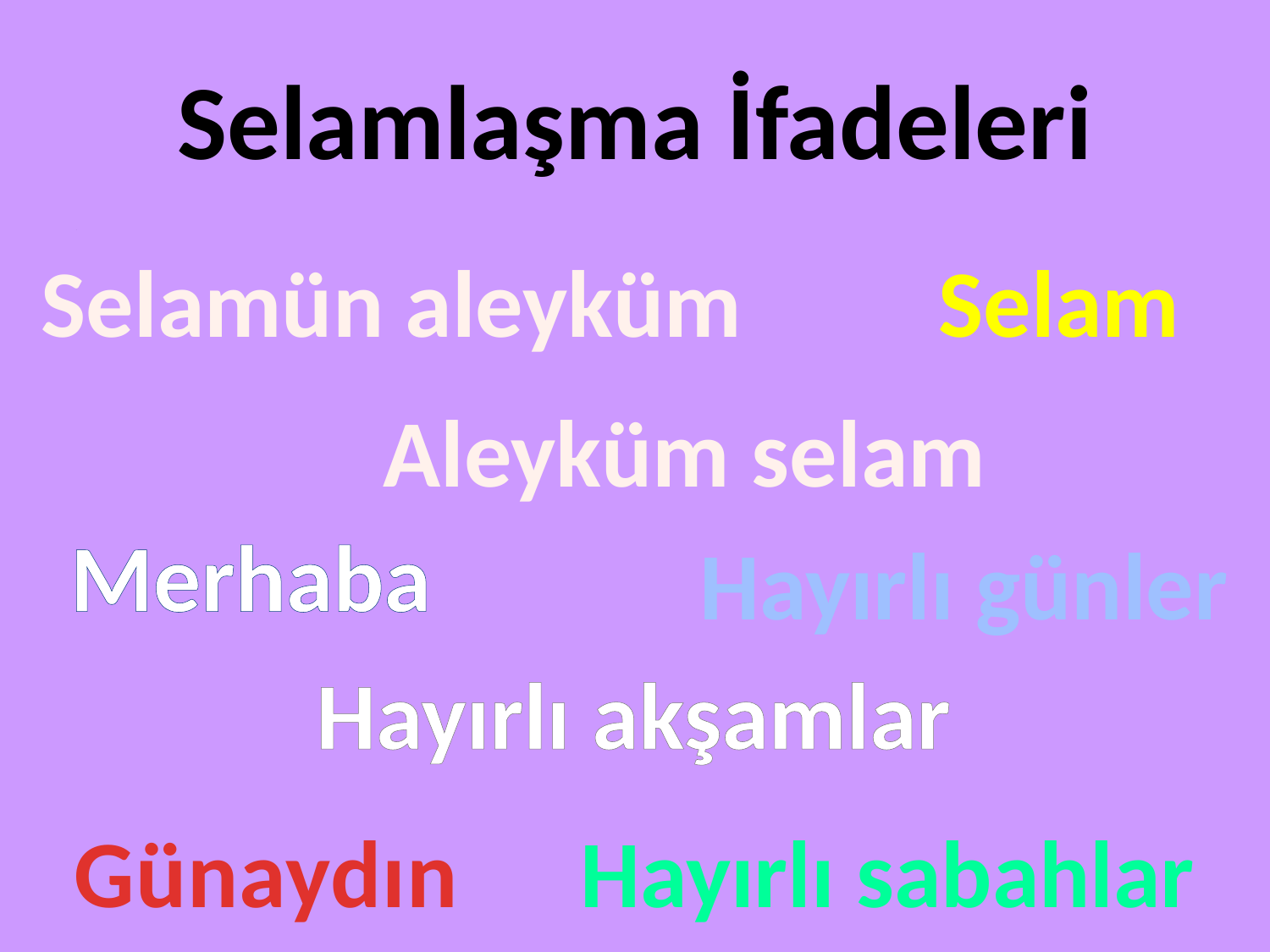

# Selamlaşma İfadeleri
.
Selamün aleyküm
Selam
Aleyküm selam
Merhaba
Hayırlı günler
Hayırlı akşamlar
Günaydın
Hayırlı sabahlar